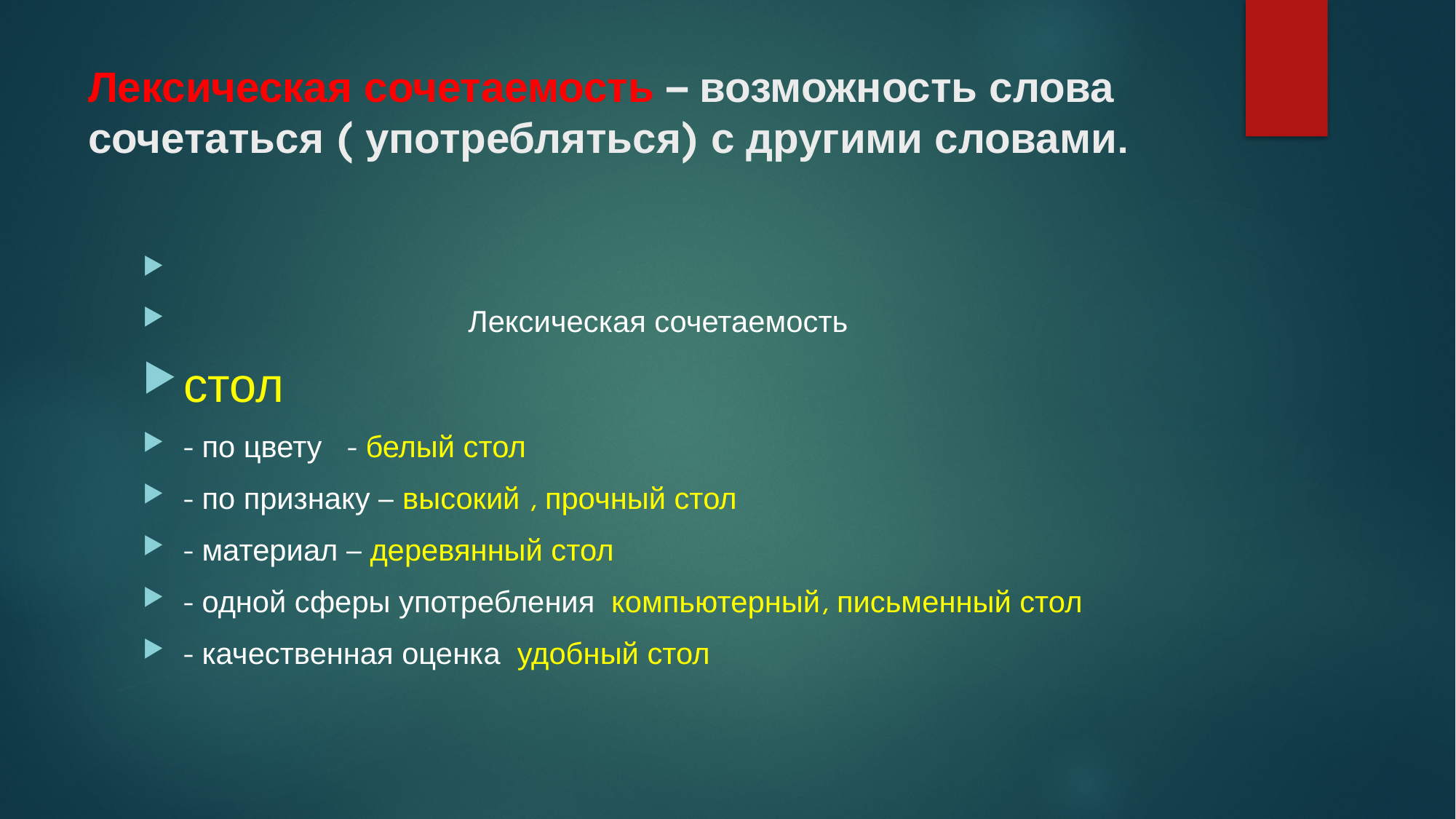

# Лексическая сочетаемость – возможность слова сочетаться ( употребляться) с другими словами.

                                  Лексическая сочетаемость
стол
- по цвету   - белый стол
- по признаку – высокий , прочный стол
- материал – деревянный стол
- одной сферы употребления  компьютерный, письменный стол
- качественная оценка  удобный стол